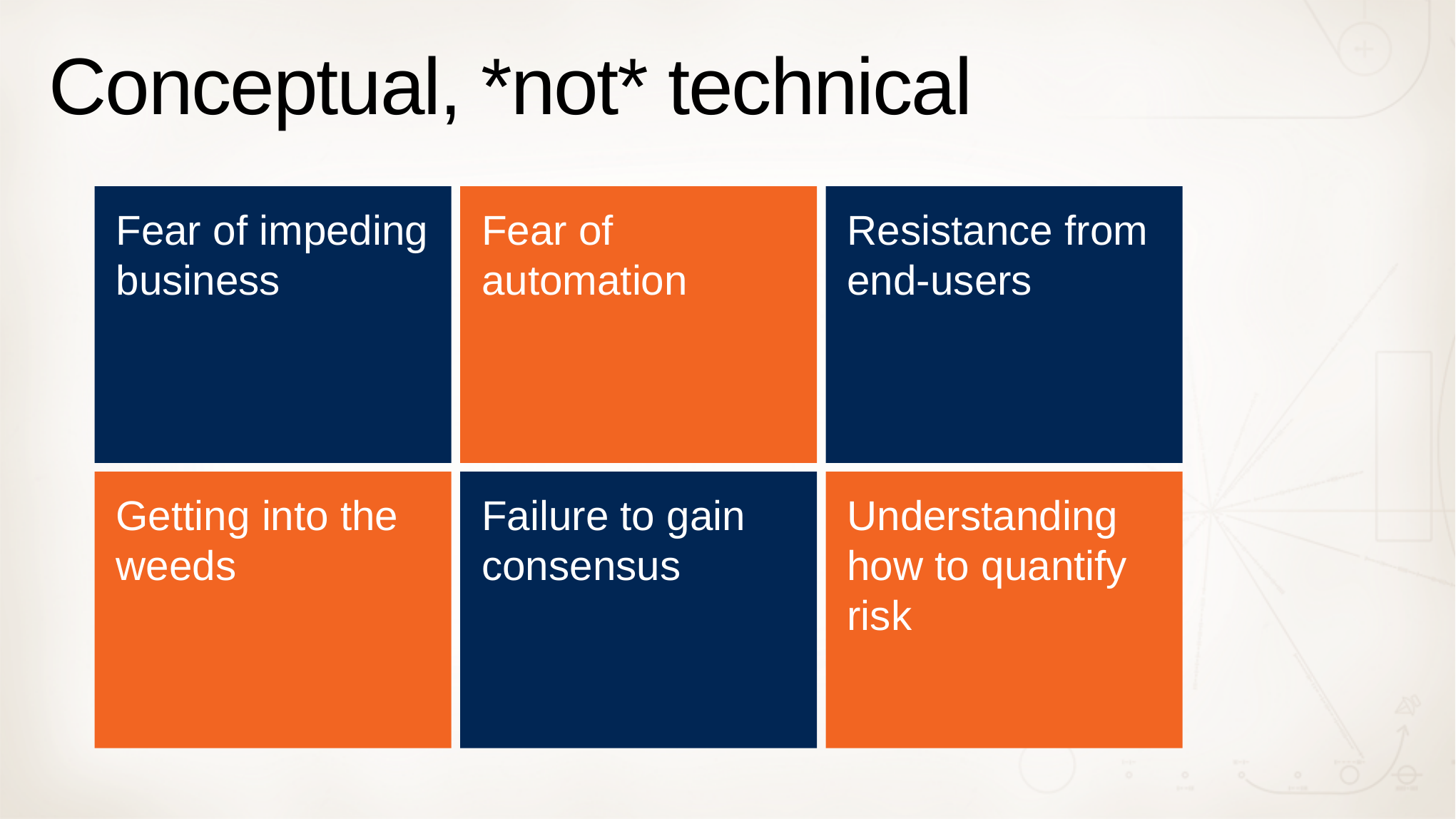

# Conceptual, *not* technical
Fear of impeding business

Fear of automation

Resistance from end-users
Getting into the weeds

Failure to gain consensus

Understanding how to quantify risk